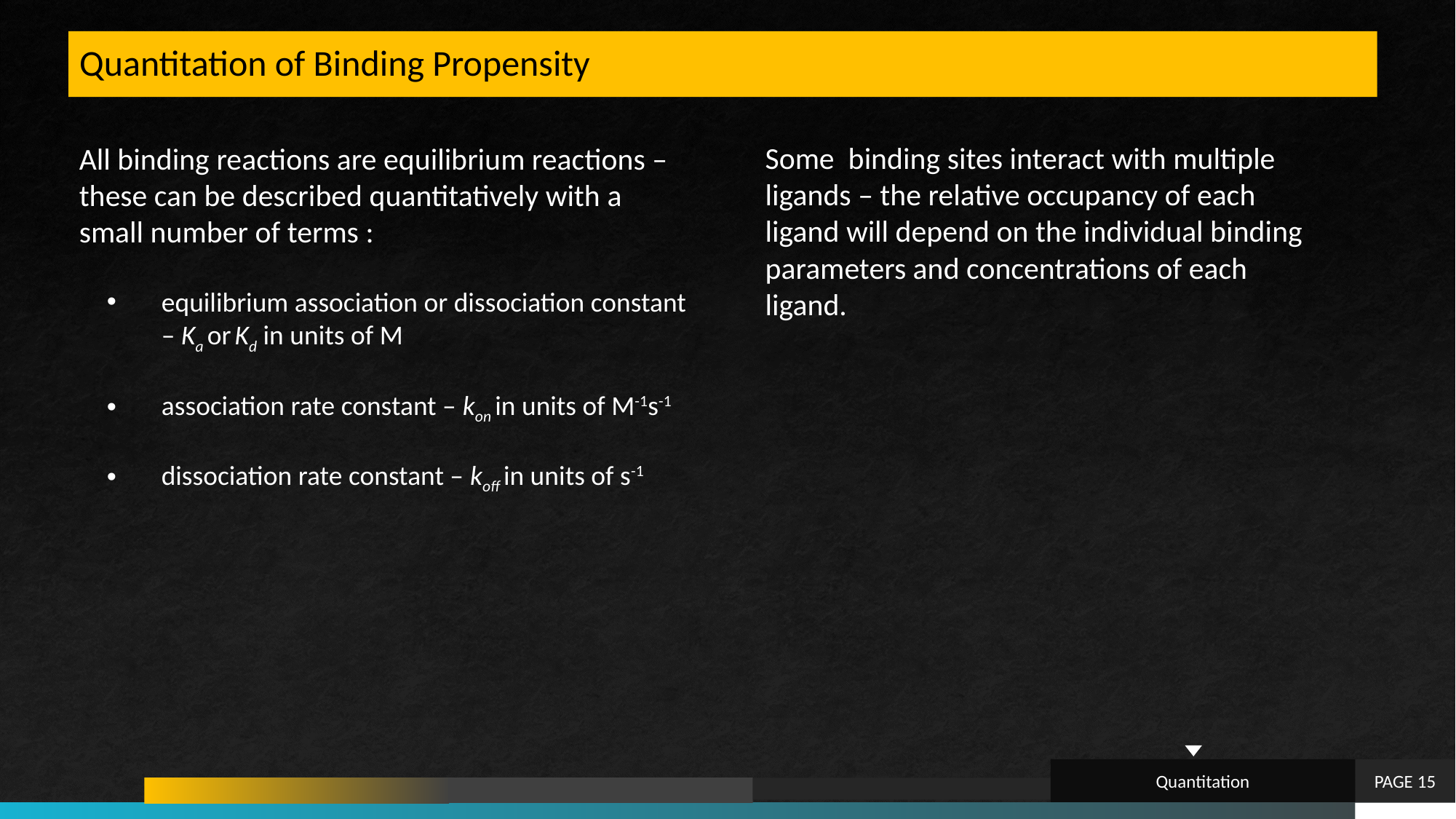

# Quantitation of Binding Propensity
All binding reactions are equilibrium reactions – these can be described quantitatively with a small number of terms :

equilibrium association or dissociation constant – Ka or Kd in units of M

association rate constant – kon in units of M-1s-1

dissociation rate constant – koff in units of s-1

Some  binding sites interact with multiple ligands – the relative occupancy of each ligand will depend on the individual binding parameters and concentrations of each ligand.

Quantitation
PAGE 15